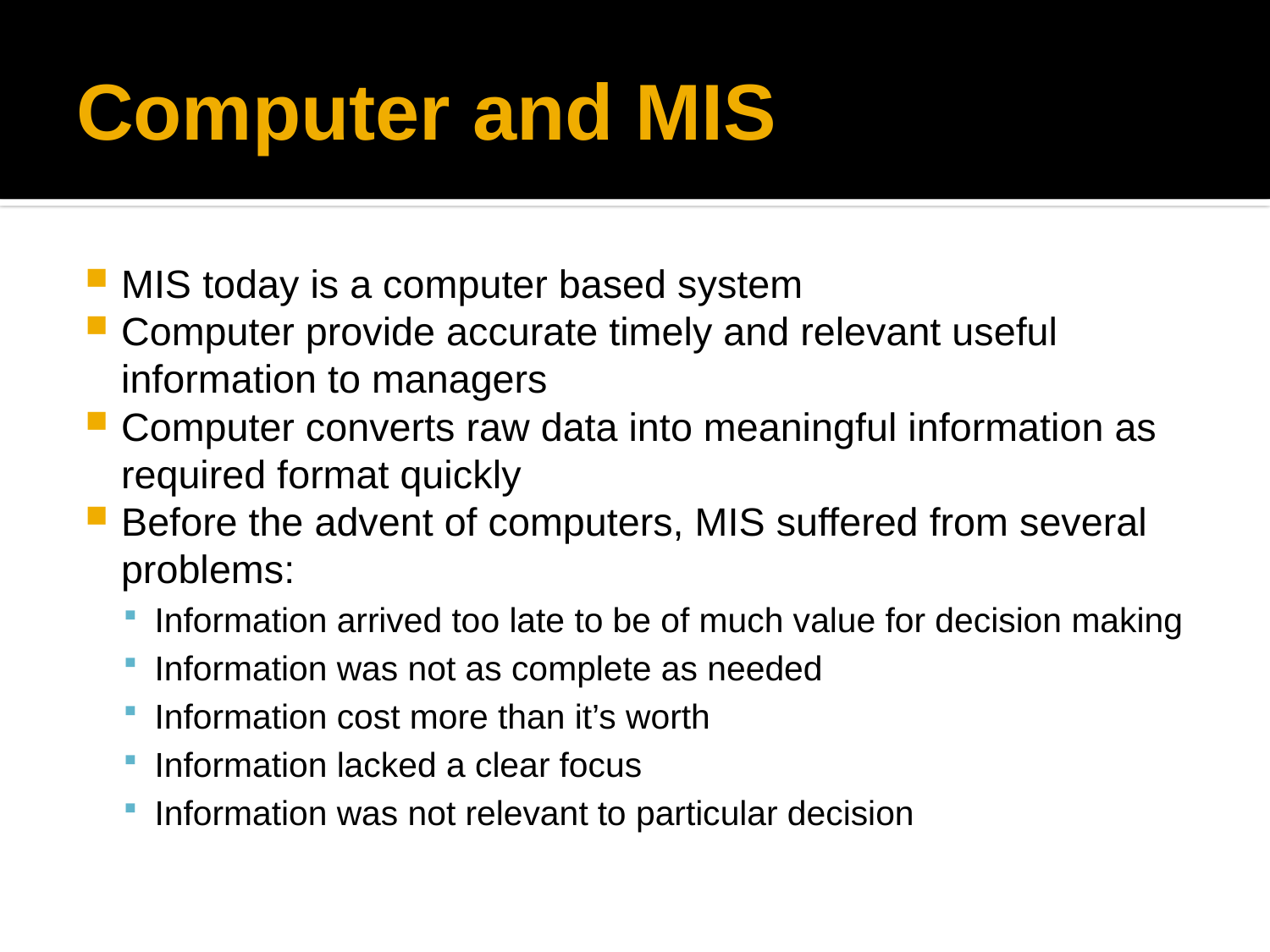

# Computer and MIS
MIS today is a computer based system
Computer provide accurate timely and relevant useful information to managers
Computer converts raw data into meaningful information as required format quickly
Before the advent of computers, MIS suffered from several problems:
Information arrived too late to be of much value for decision making
Information was not as complete as needed
Information cost more than it’s worth
Information lacked a clear focus
Information was not relevant to particular decision